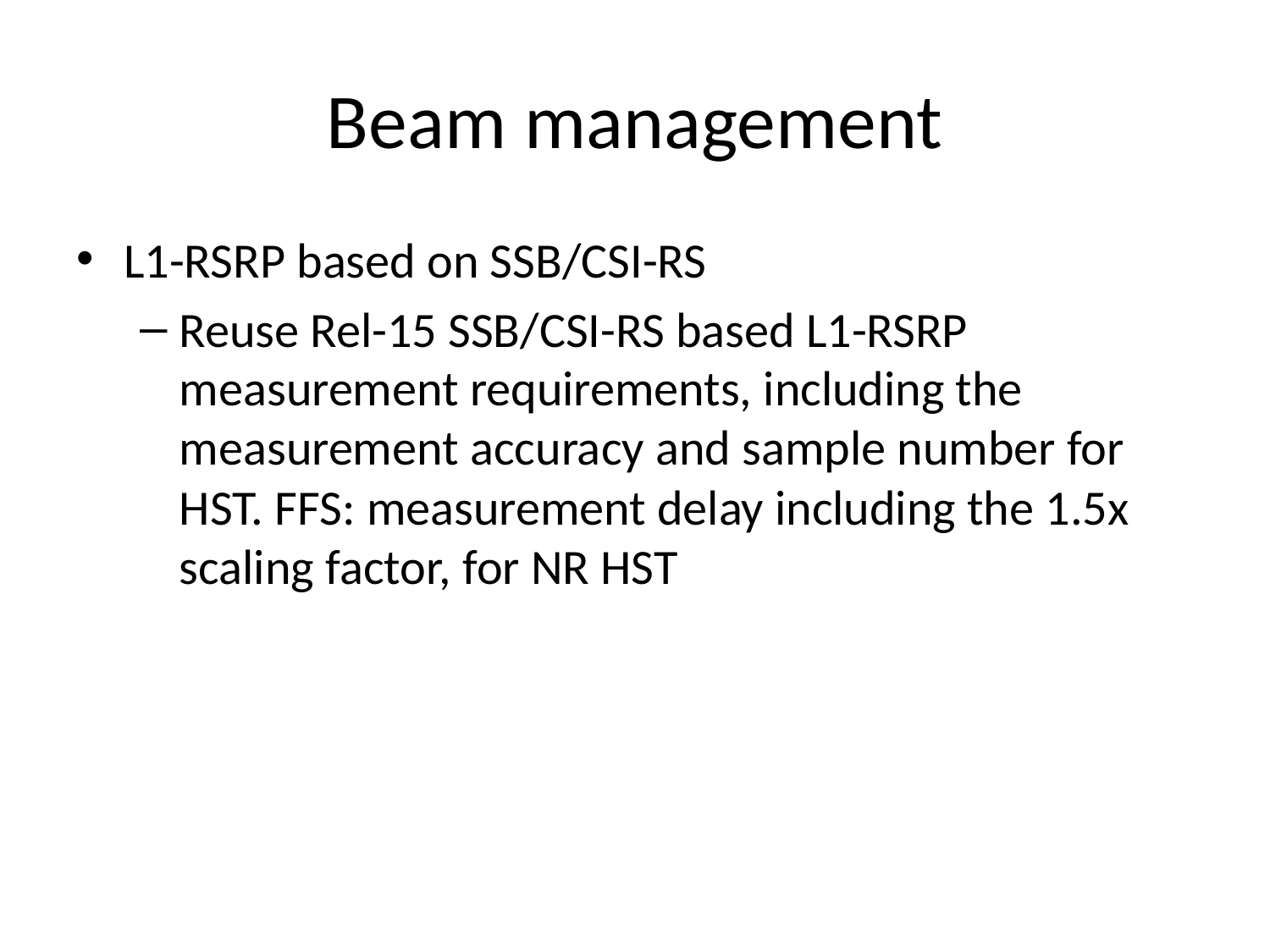

# Beam management
L1-RSRP based on SSB/CSI-RS
Reuse Rel-15 SSB/CSI-RS based L1-RSRP measurement requirements, including the measurement accuracy and sample number for HST. FFS: measurement delay including the 1.5x scaling factor, for NR HST